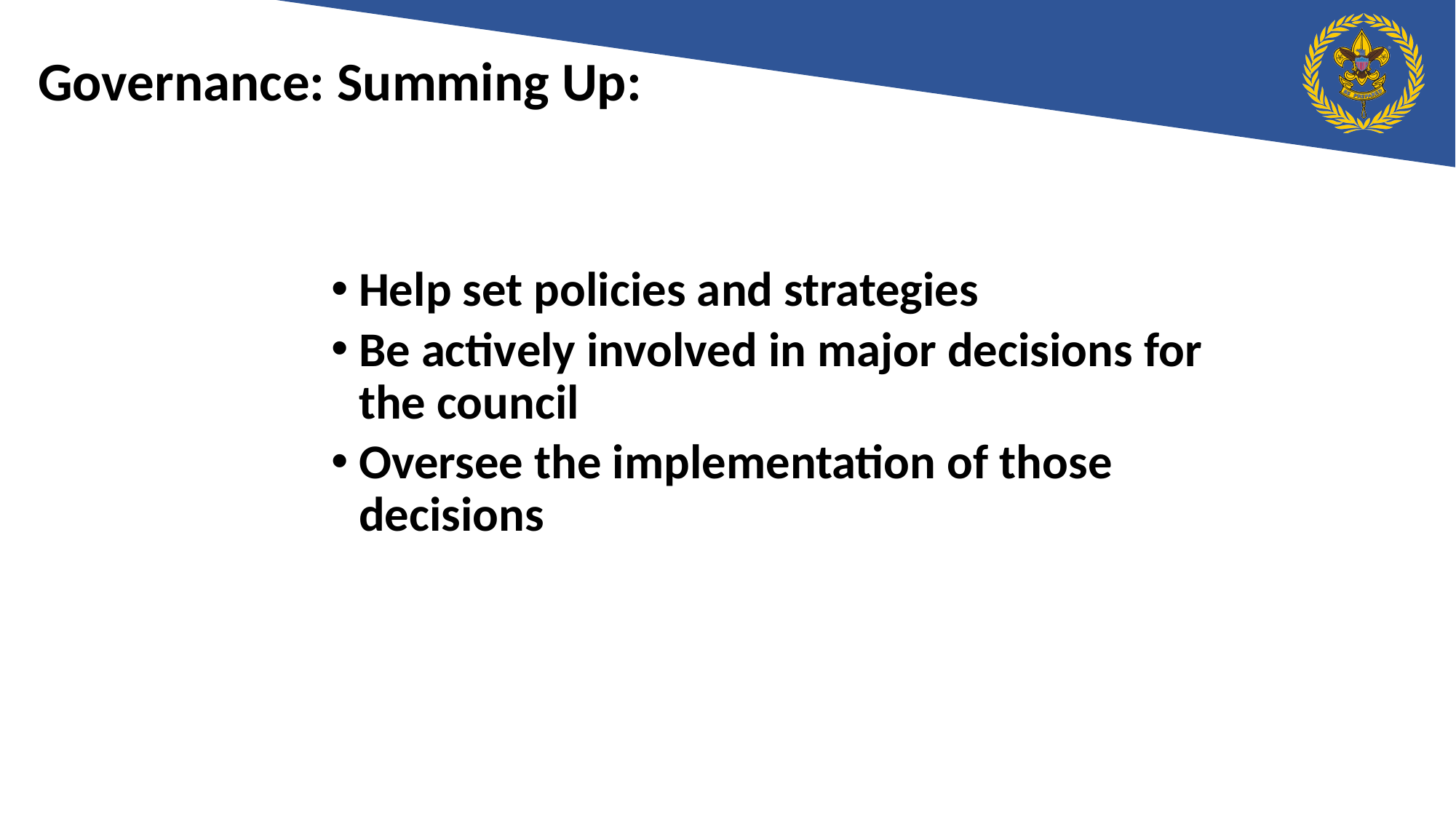

Governance: Summing Up:
Help set policies and strategies
Be actively involved in major decisions for the council
Oversee the implementation of those decisions